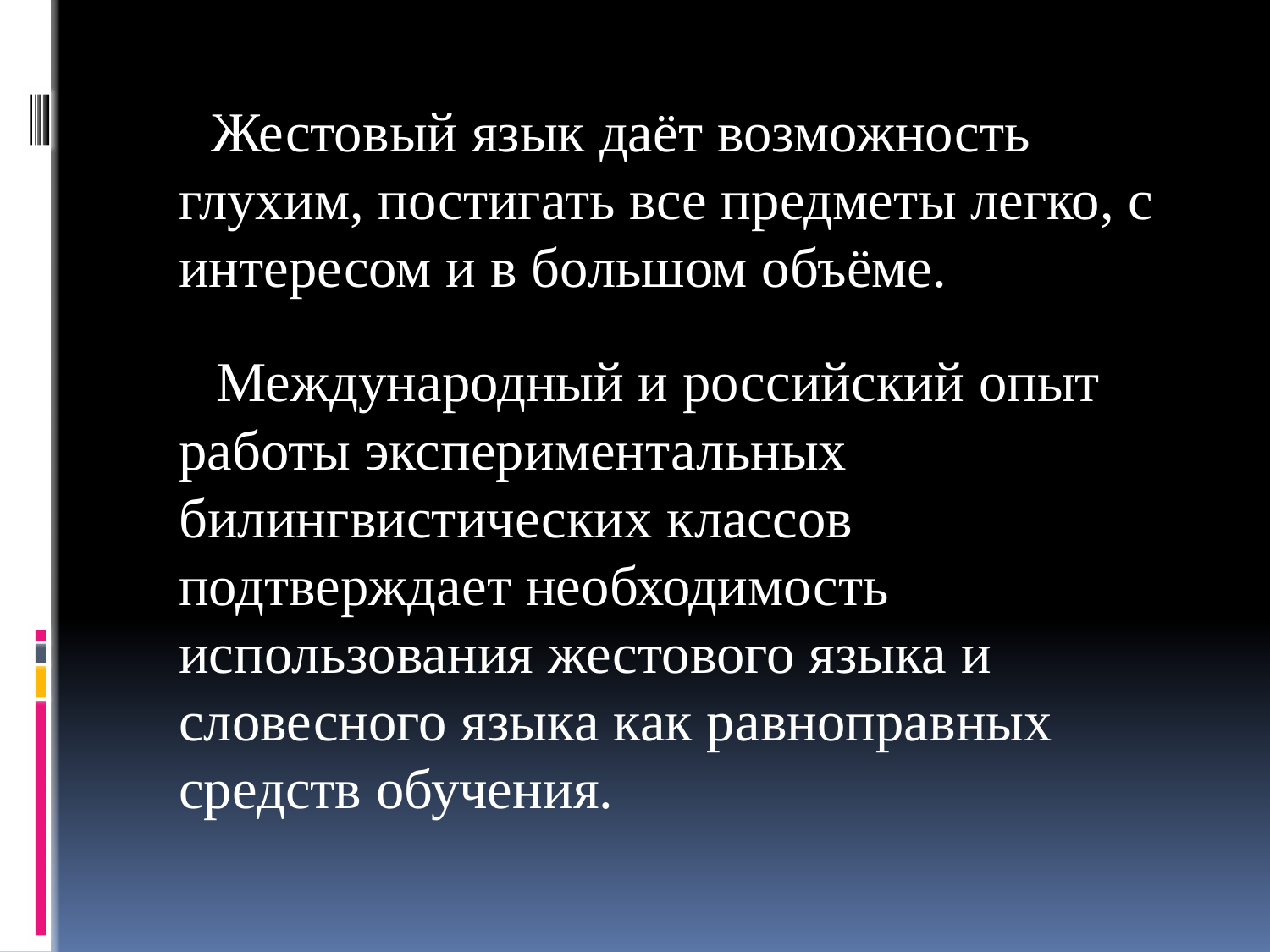

Жестовый язык даёт возможность глухим, постигать все предметы легко, с интересом и в большом объёме.

      Международный и российский опыт работы экспериментальных билингвистических классов подтверждает необходимость использования жестового языка и словесного языка как равноправных средств обучения.